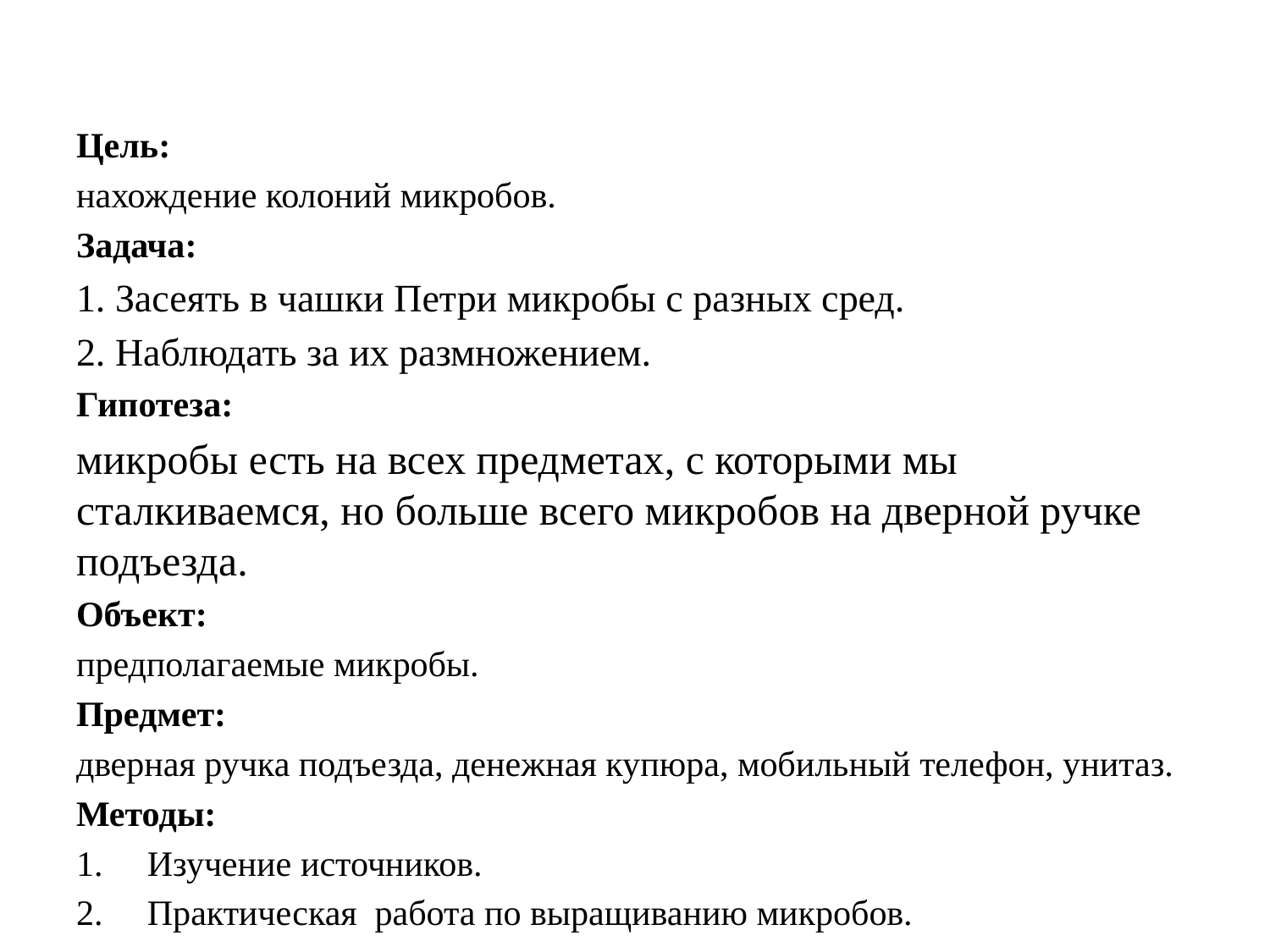

#
Цель:
нахождение колоний микробов.
Задача:
1. Засеять в чашки Петри микробы с разных сред.
2. Наблюдать за их размножением.
Гипотеза:
микробы есть на всех предметах, с которыми мы сталкиваемся, но больше всего микробов на дверной ручке подъезда.
Объект:
предполагаемые микробы.
Предмет:
дверная ручка подъезда, денежная купюра, мобильный телефон, унитаз.
Методы:
Изучение источников.
Практическая  работа по выращиванию микробов.